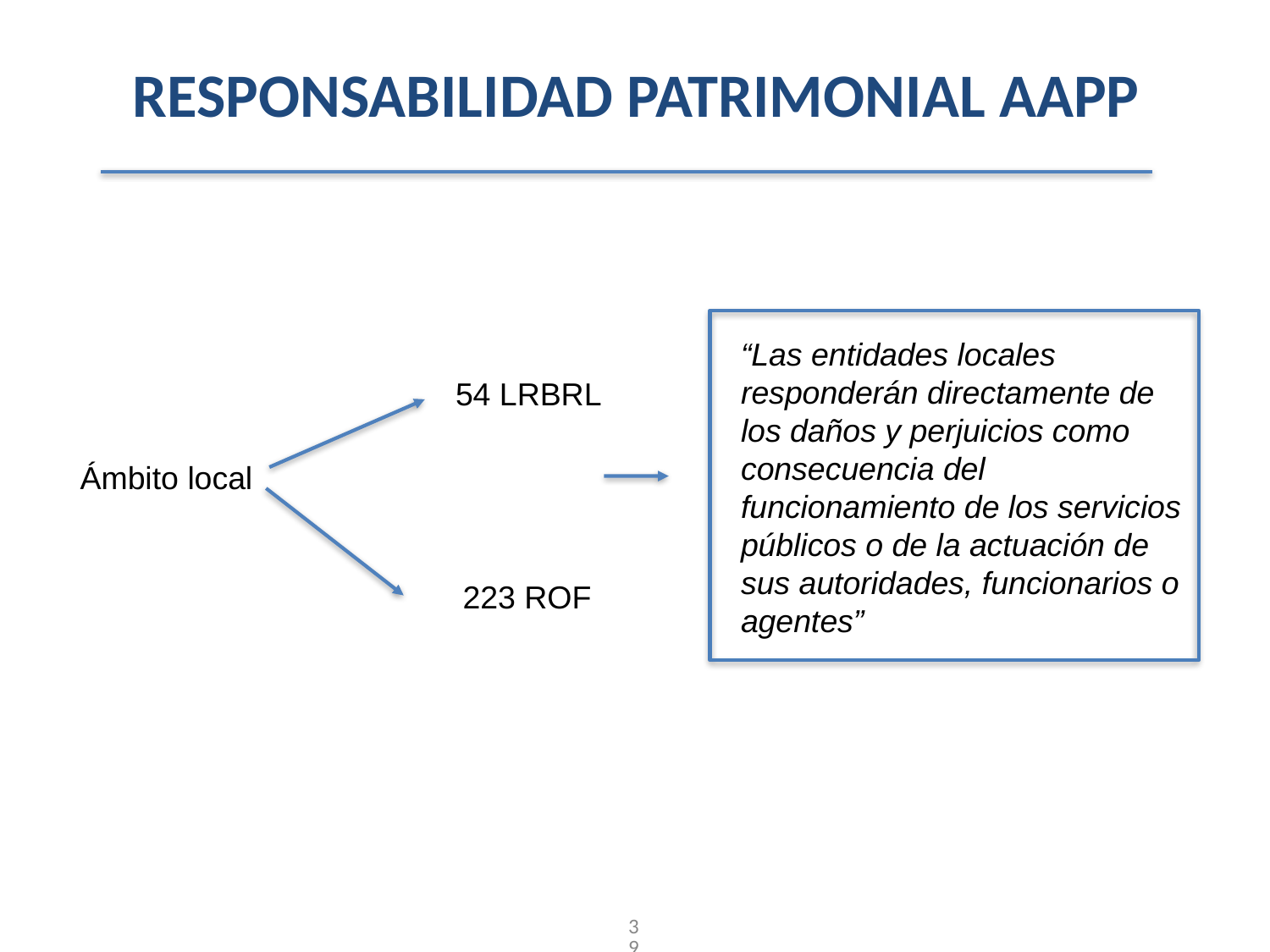

RESPONSABILIDAD PATRIMONIAL AAPP

“Las entidades locales responderán directamente de los daños y perjuicios como consecuencia del funcionamiento de los servicios públicos o de la actuación de sus autoridades, funcionarios o agentes”
54 LRBRL

Ámbito local

223 ROF
39